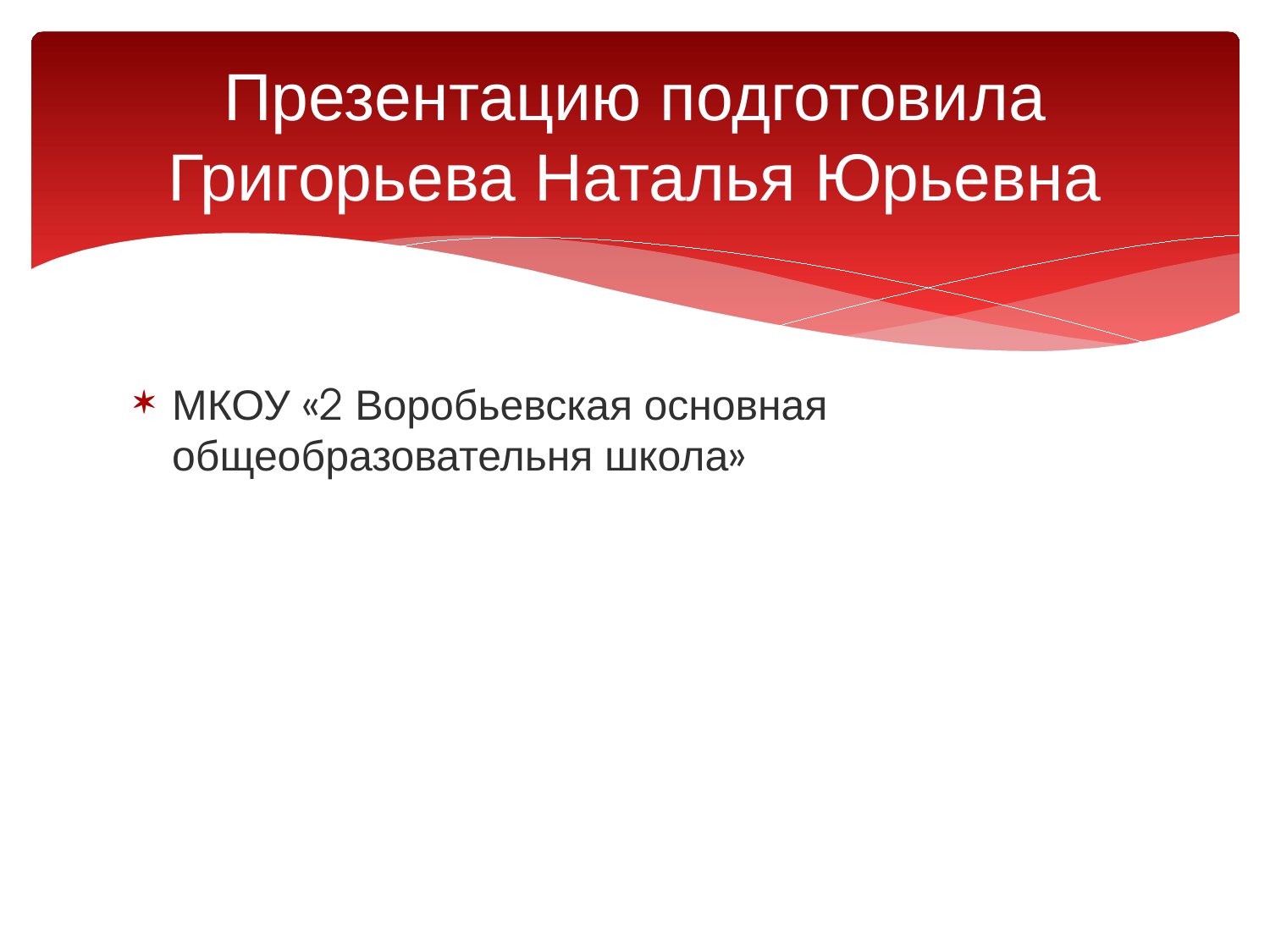

# Презентацию подготовила Григорьева Наталья Юрьевна
МКОУ «2 Воробьевская основная общеобразовательня школа»